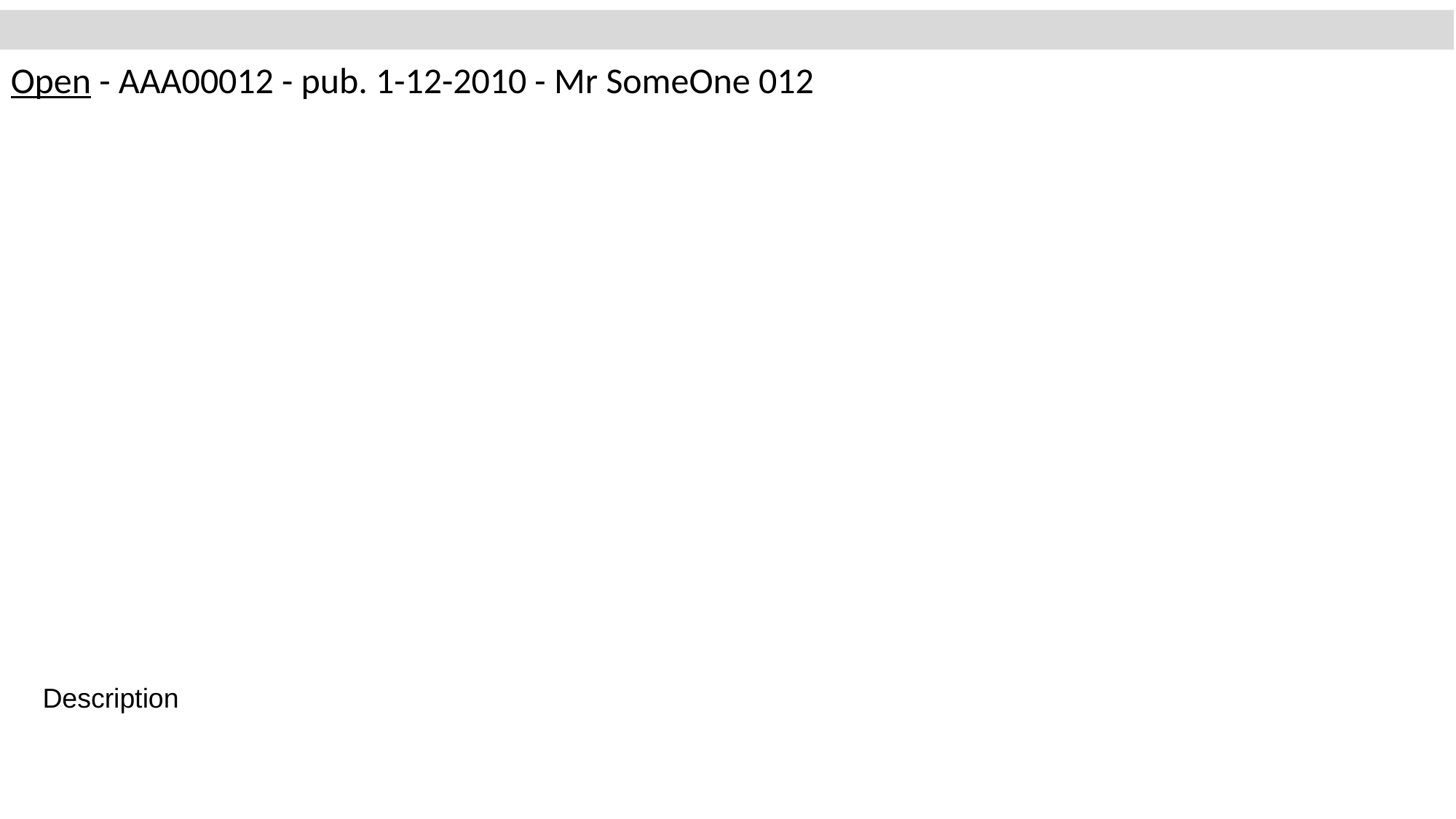

Open - AAA00012 - pub. 1-12-2010 - Mr SomeOne 012
Description